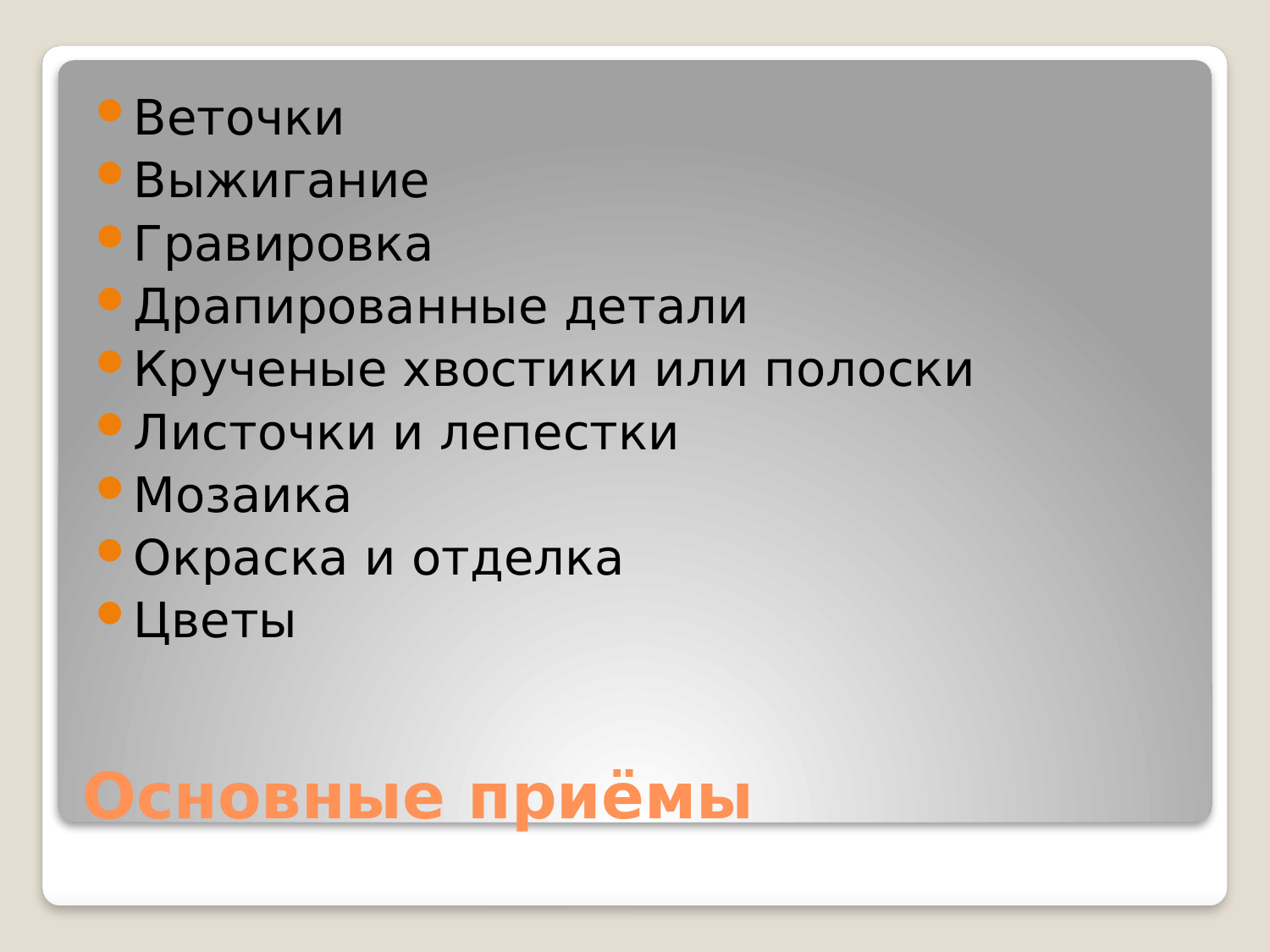

Веточки
Выжигание
Гравировка
Драпированные детали
Крученые хвостики или полоски
Листочки и лепестки
Мозаика
Окраска и отделка
Цветы

# Основные приёмы